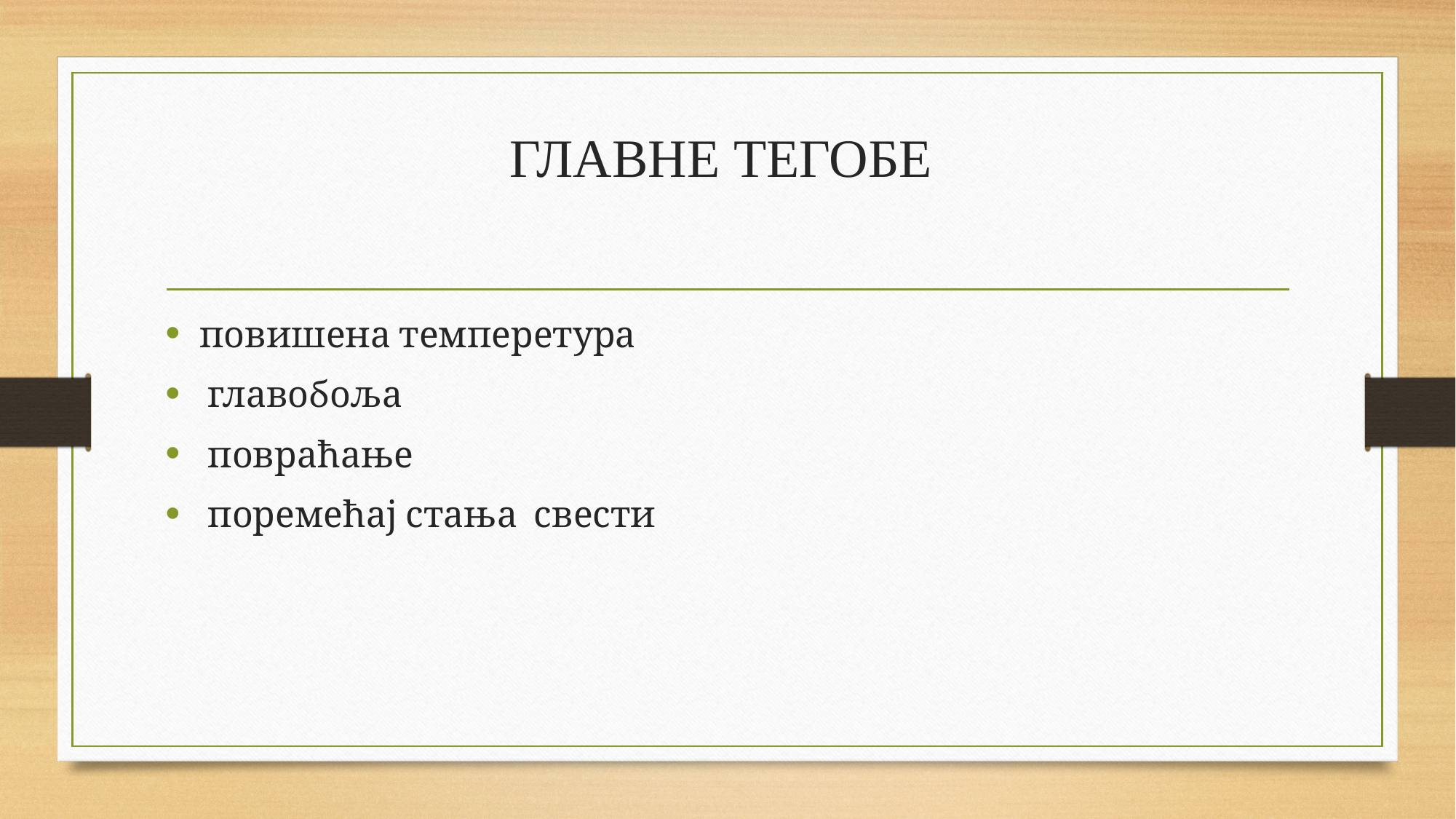

# ГЛАВНЕ ТЕГОБЕ
повишена темперетура
 главобоља
 повраћање
 поремећај стања  свести